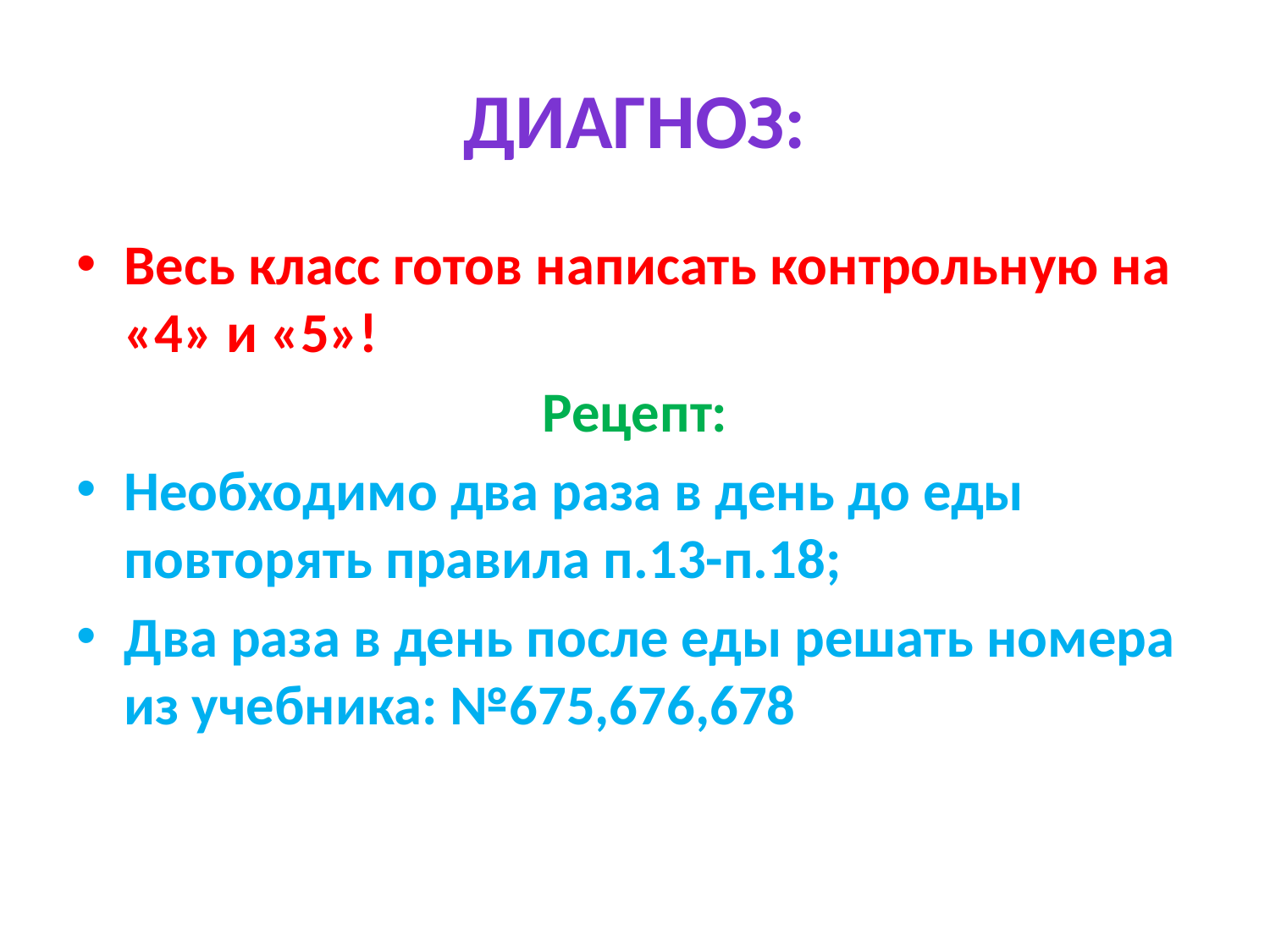

# Диагноз:
Весь класс готов написать контрольную на «4» и «5»!
Рецепт:
Необходимо два раза в день до еды повторять правила п.13-п.18;
Два раза в день после еды решать номера из учебника: №675,676,678